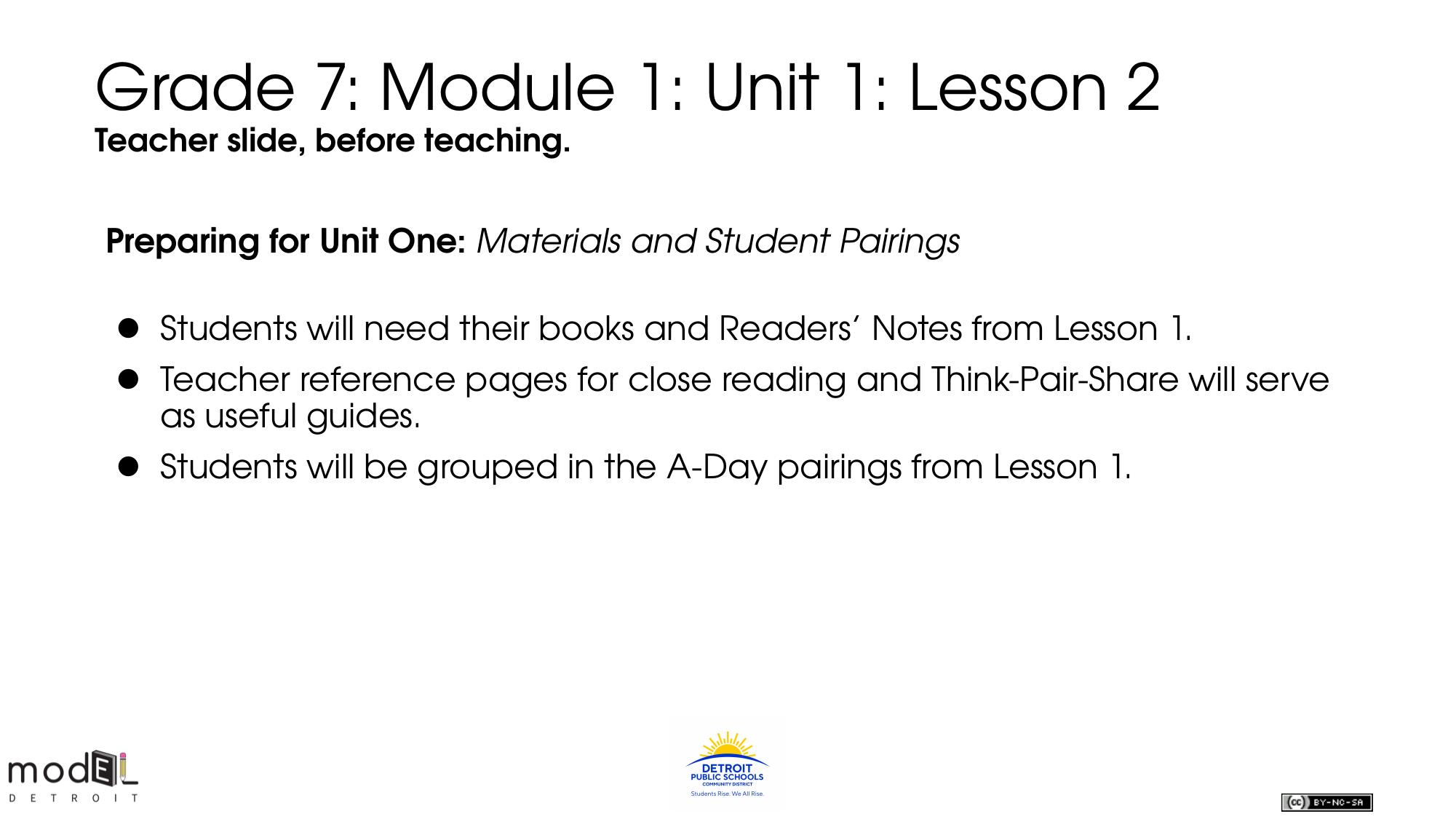

Grade 7: Module 1: Unit 1: Lesson 2
Teacher slide, before teaching.
Preparing for Unit One: Materials and Student Pairings

Students will need their books and Readers’ Notes from Lesson 1.
Teacher reference pages for close reading and Think-Pair-Share will serve as useful guides.
Students will be grouped in the A-Day pairings from Lesson 1.